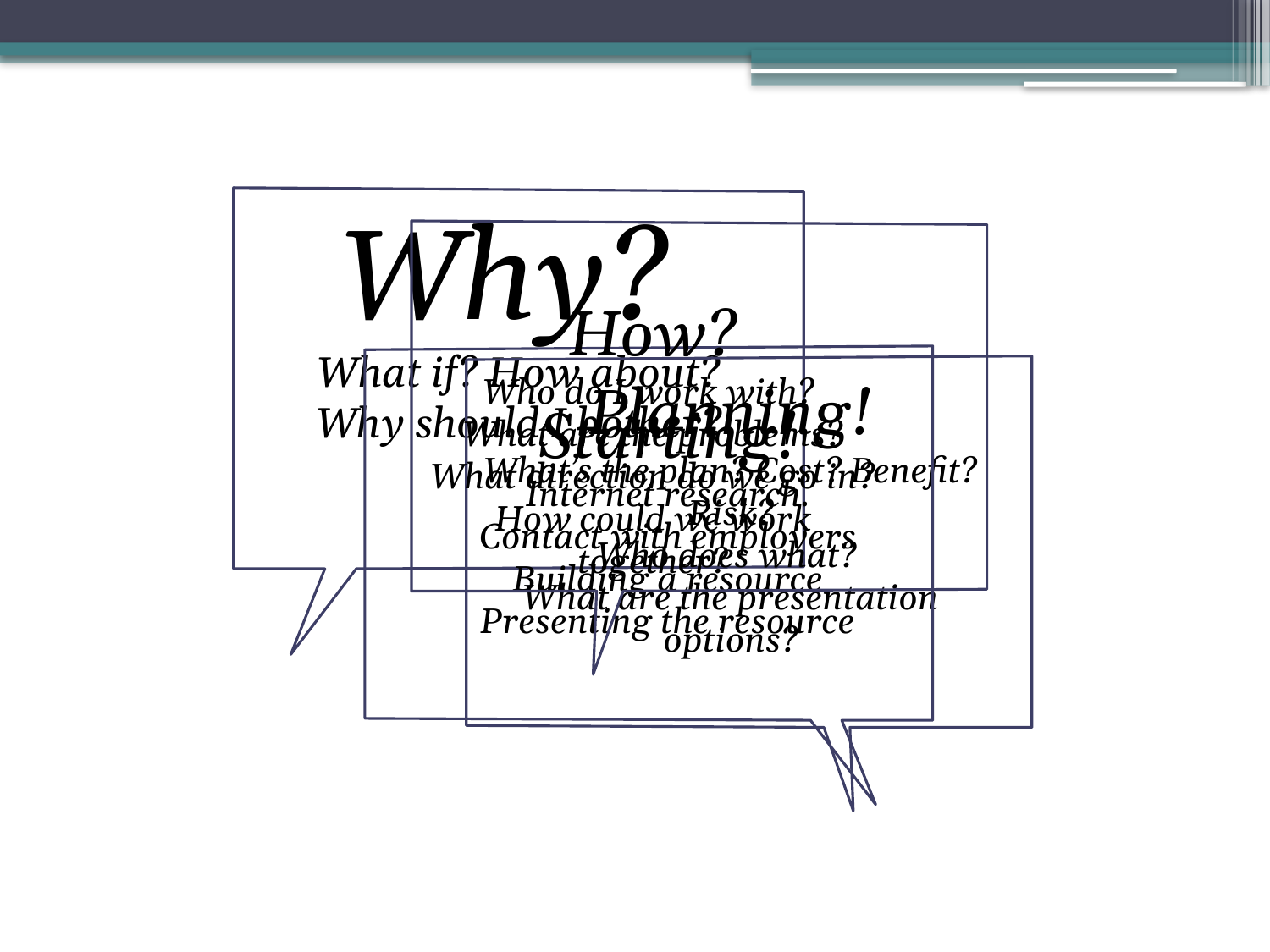

Why?
What if? How about?
Why should I bother?

How?
Who do I work with?
What are the problems?
What direction do we go in?
How could we work together?

Starting!
Internet research.
Contact with employers
Building a resource
Presenting the resource

Planning!
What’s the plan? Cost? Benefit? Risk?
Who does what?
What are the presentation options?